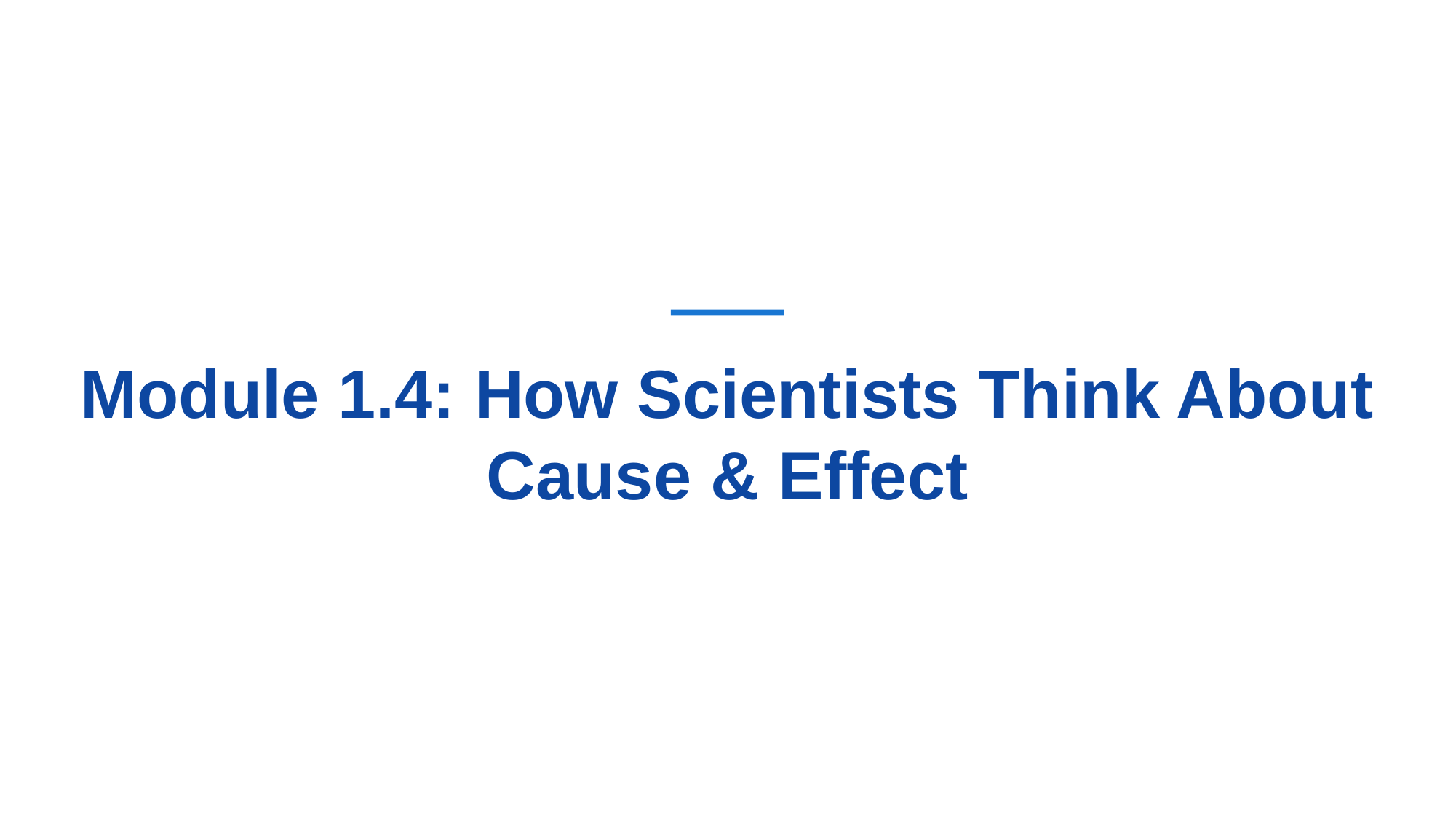

Module 1.4: How Scientists Think About Cause & Effect